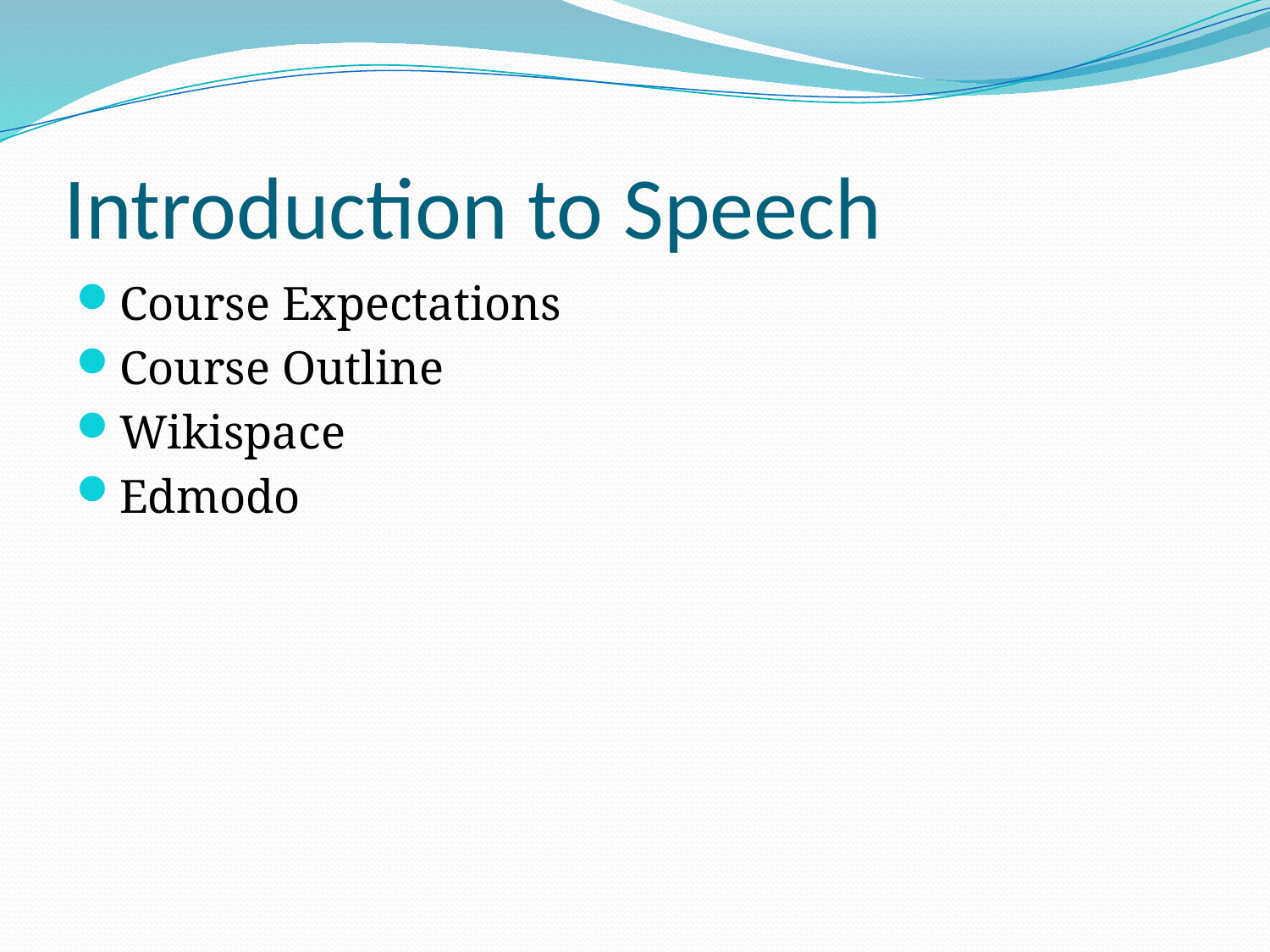

# Introduction to Speech
Course Expectations
Course Outline
Wikispace
Edmodo